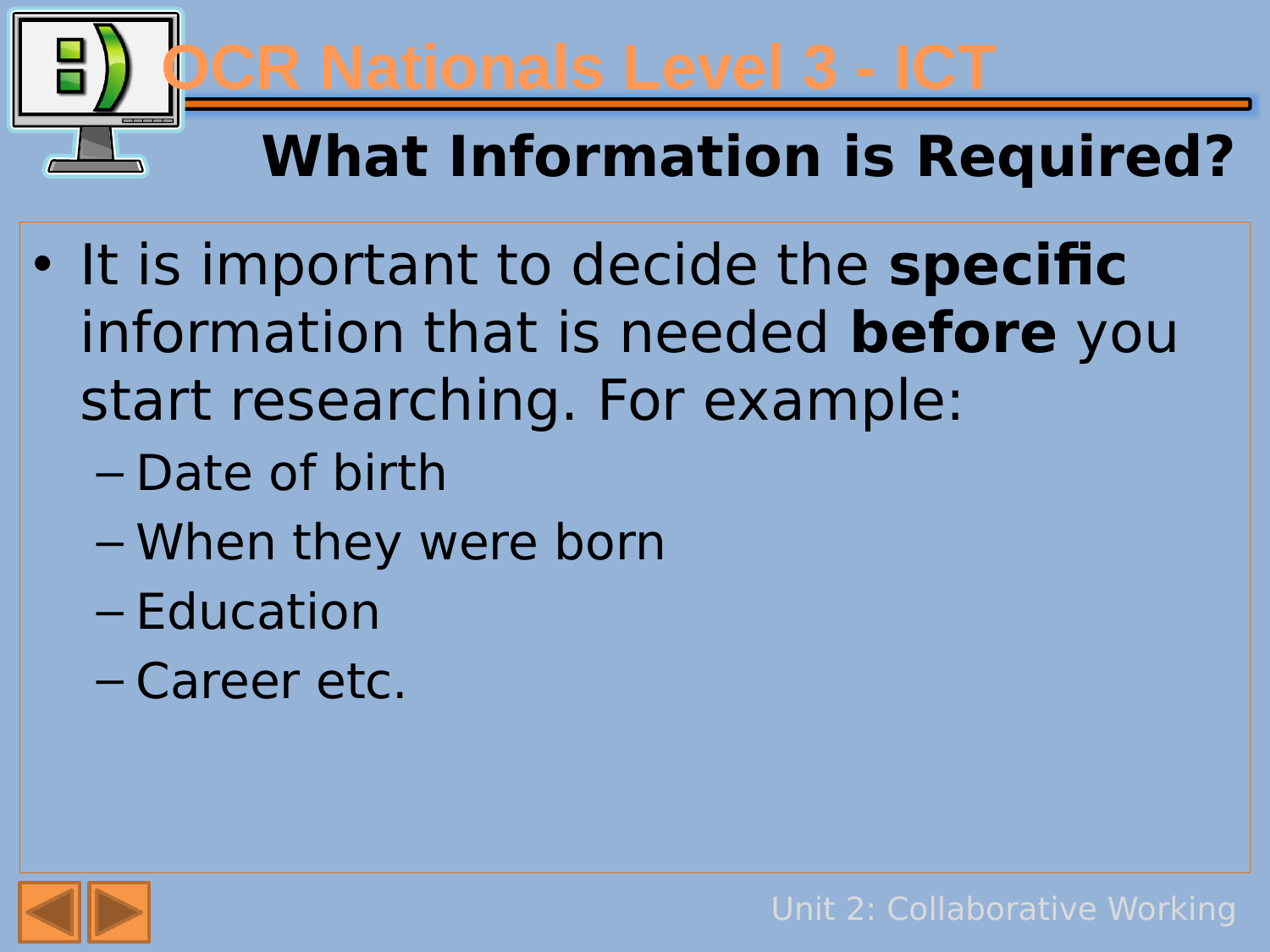

# What Information is Required?
It is important to decide the specific information that is needed before you start researching. For example:
Date of birth
When they were born
Education
Career etc.